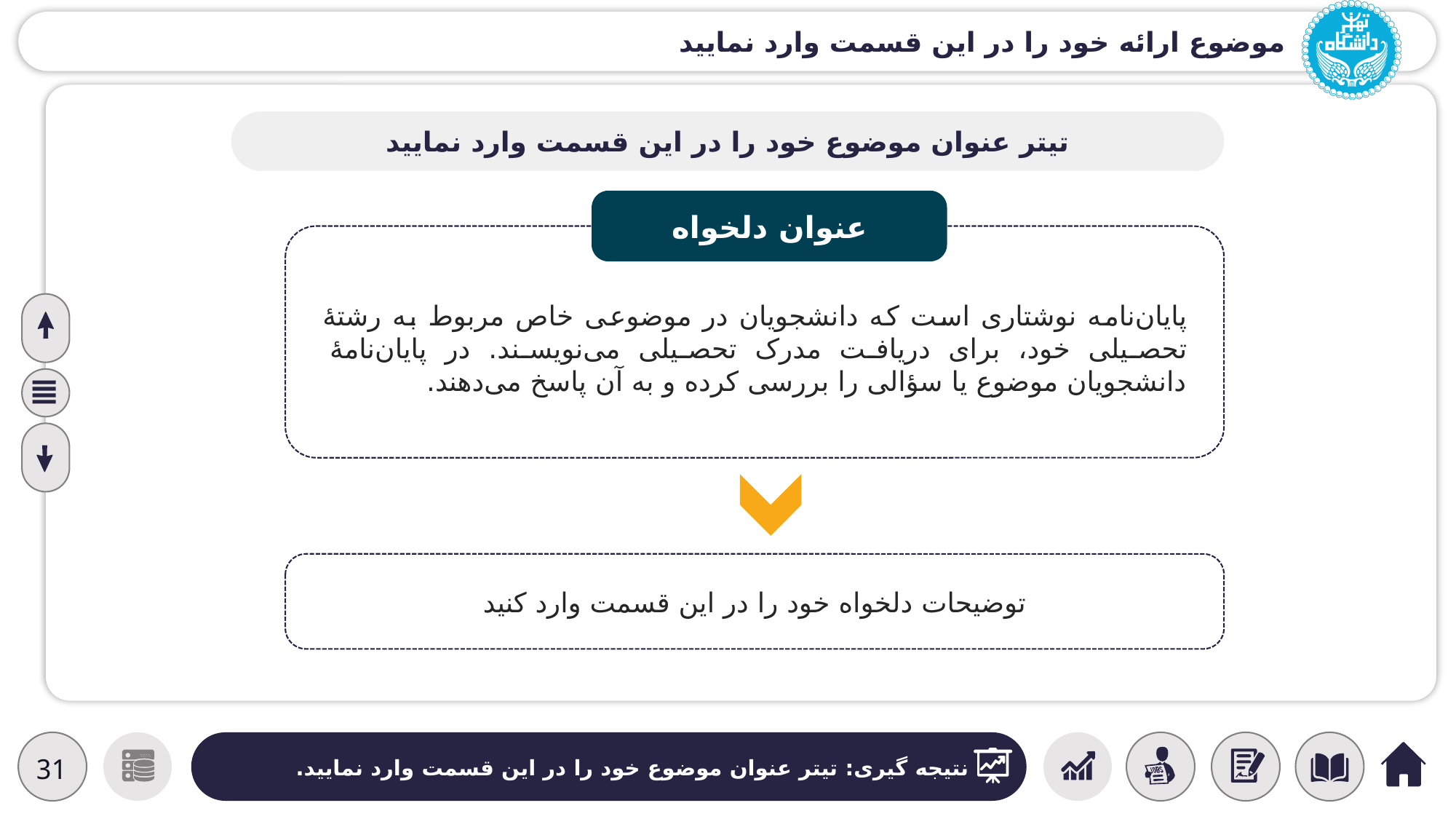

موضوع ارائه خود را در این قسمت وارد نمایید

تیتر عنوان موضوع خود را در این قسمت وارد نمایید
عنوان دلخواه

پایان‌نامه نوشتاری است که دانشجویان در موضوعی خاص مربوط به رشتهٔ تحصیلی خود، برای دریافت مدرک تحصیلی می‌نویسند. در پایان‌نامهٔ دانشجویان موضوع یا سؤالی را بررسی کرده و به آن پاسخ می‌دهند.

توضیحات دلخواه خود را در این قسمت وارد کنید
31
نتیجه گیری: تیتر عنوان موضوع خود را در این قسمت وارد نمایید.